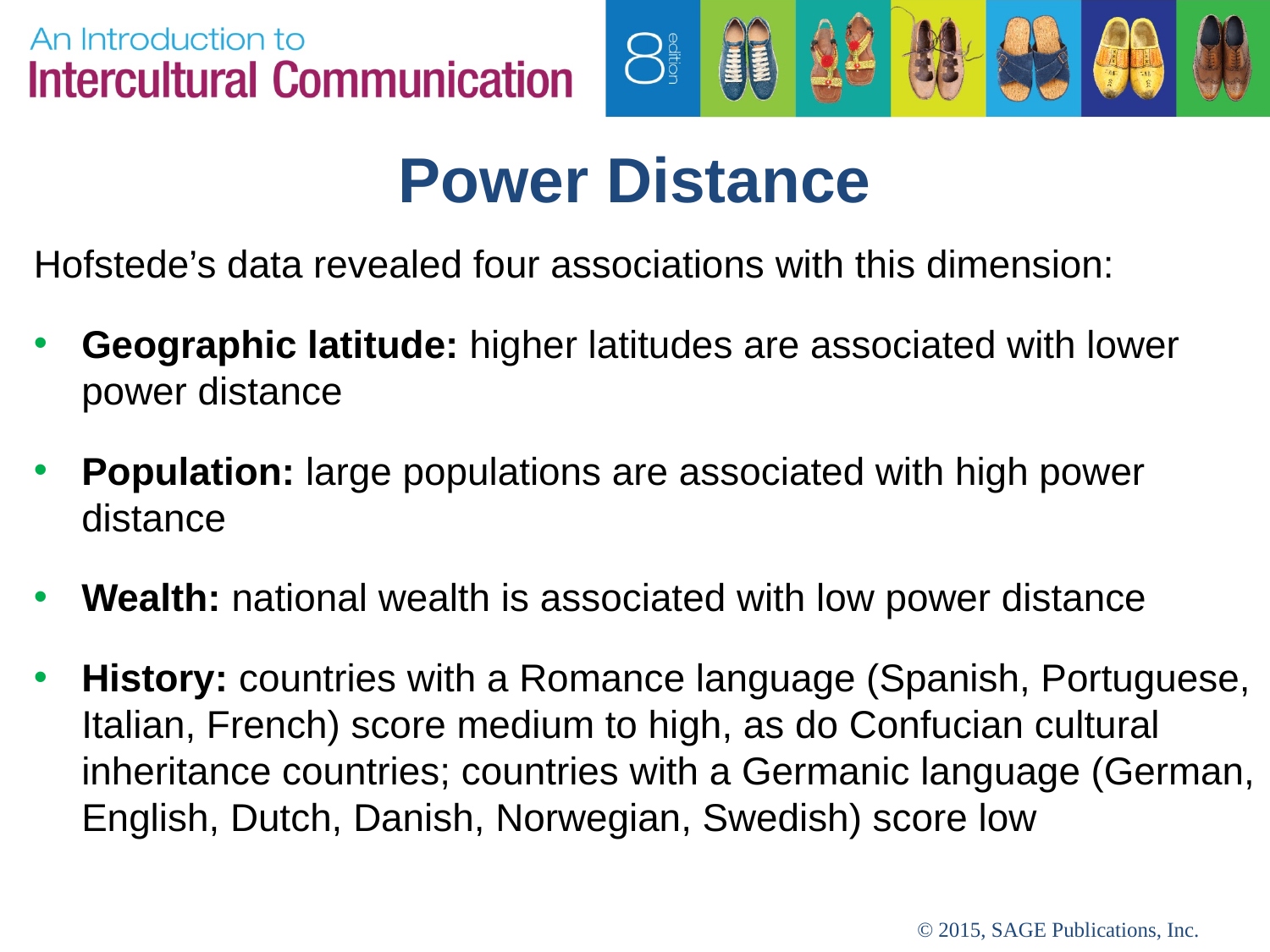

# Power Distance
Hofstede’s data revealed four associations with this dimension:

Geographic latitude: higher latitudes are associated with lower power distance

Population: large populations are associated with high power distance

Wealth: national wealth is associated with low power distance

History: countries with a Romance language (Spanish, Portuguese, Italian, French) score medium to high, as do Confucian cultural inheritance countries; countries with a Germanic language (German, English, Dutch, Danish, Norwegian, Swedish) score low
© 2015, SAGE Publications, Inc.